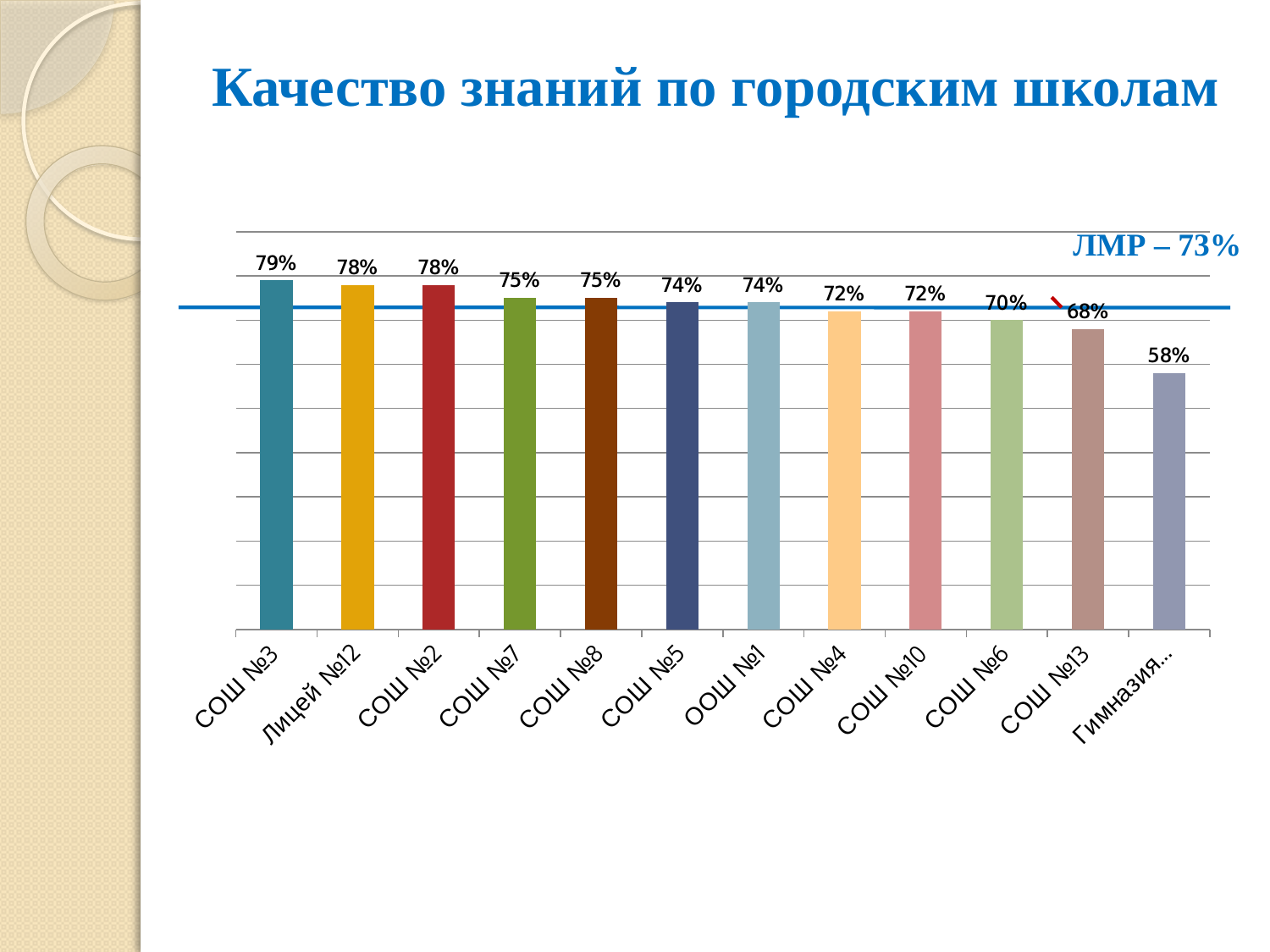

# Качество знаний по городским школам

### Chart

| Category |  |
|---|---|
| СОШ №3 | 0.79 |
| Лицей №12 | 0.78 |
| СОШ №2 | 0.78 |
| СОШ №7 | 0.7500000000000004 |
| СОШ №8 | 0.7500000000000004 |
| СОШ №5 | 0.7400000000000004 |
| ООШ №1 | 0.7400000000000004 |
| СОШ №4 | 0.7200000000000004 |
| СОШ №10 | 0.7200000000000004 |
| СОШ №6 | 0.7000000000000004 |
| СОШ №13 | 0.68 |
| Гимназия №11 | 0.5800000000000001 |
ЛМР – 73%